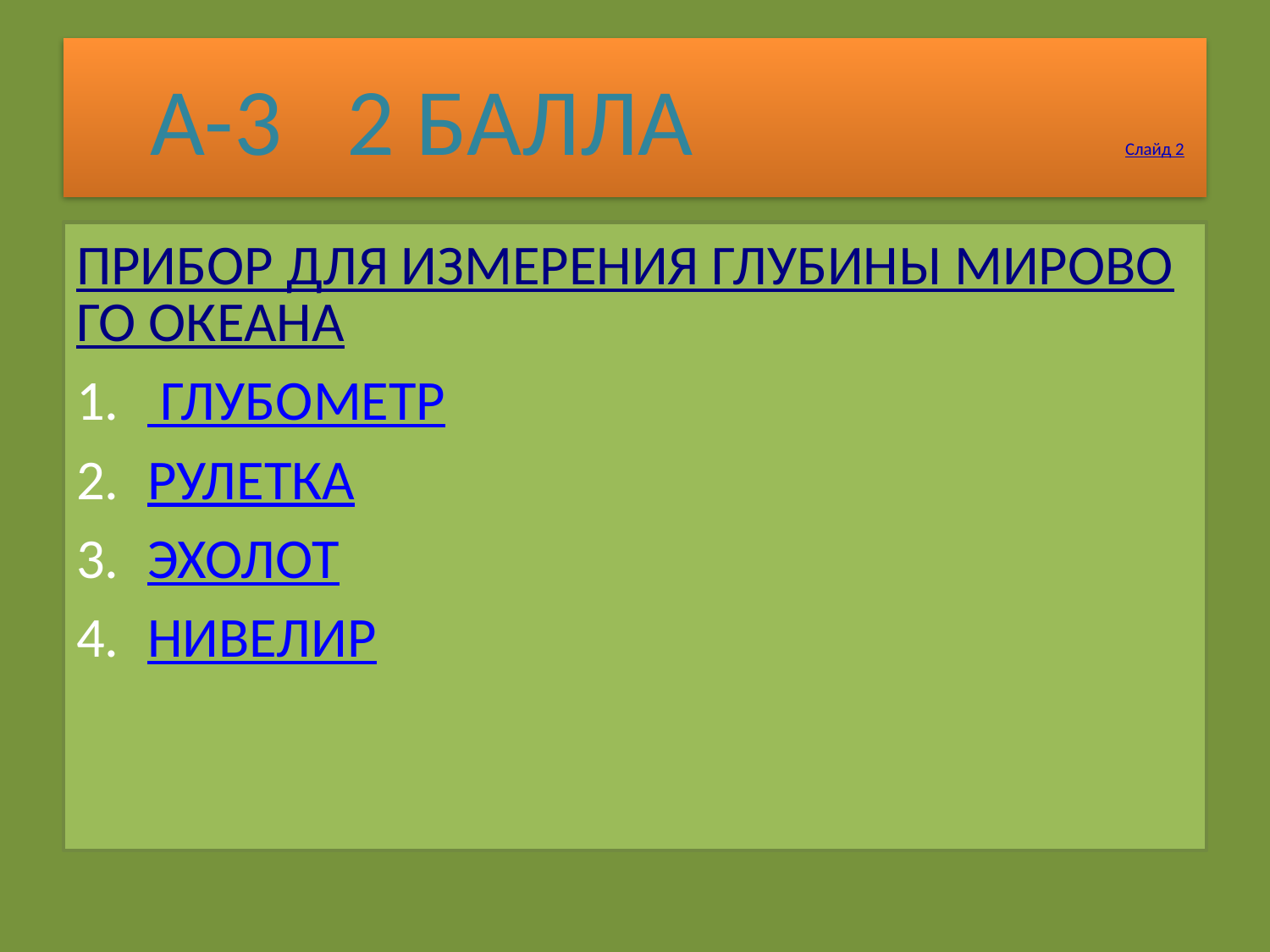

# А-3   2 БАЛЛА                    Слайд 2
ПРИБОР ДЛЯ ИЗМЕРЕНИЯ ГЛУБИНЫ МИРОВОГО ОКЕАНА
 ГЛУБОМЕТР
РУЛЕТКА
ЭХОЛОТ
НИВЕЛИР